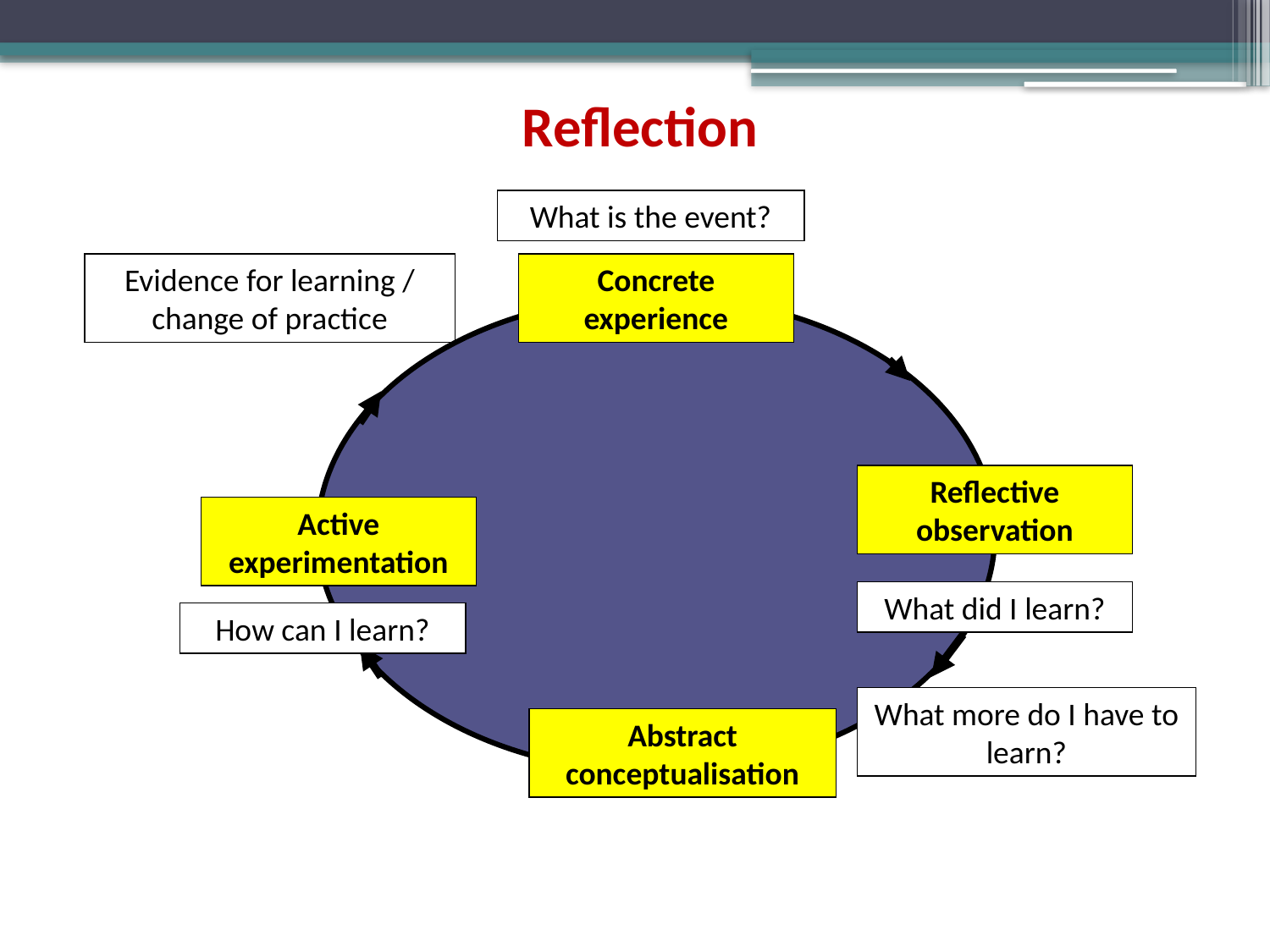

Reflection
What is the event?
Evidence for learning / change of practice
Concrete experience

Reflective observation
Active experimentation

Abstract conceptualisation

What did I learn?
How can I learn?
What more do I have to learn?